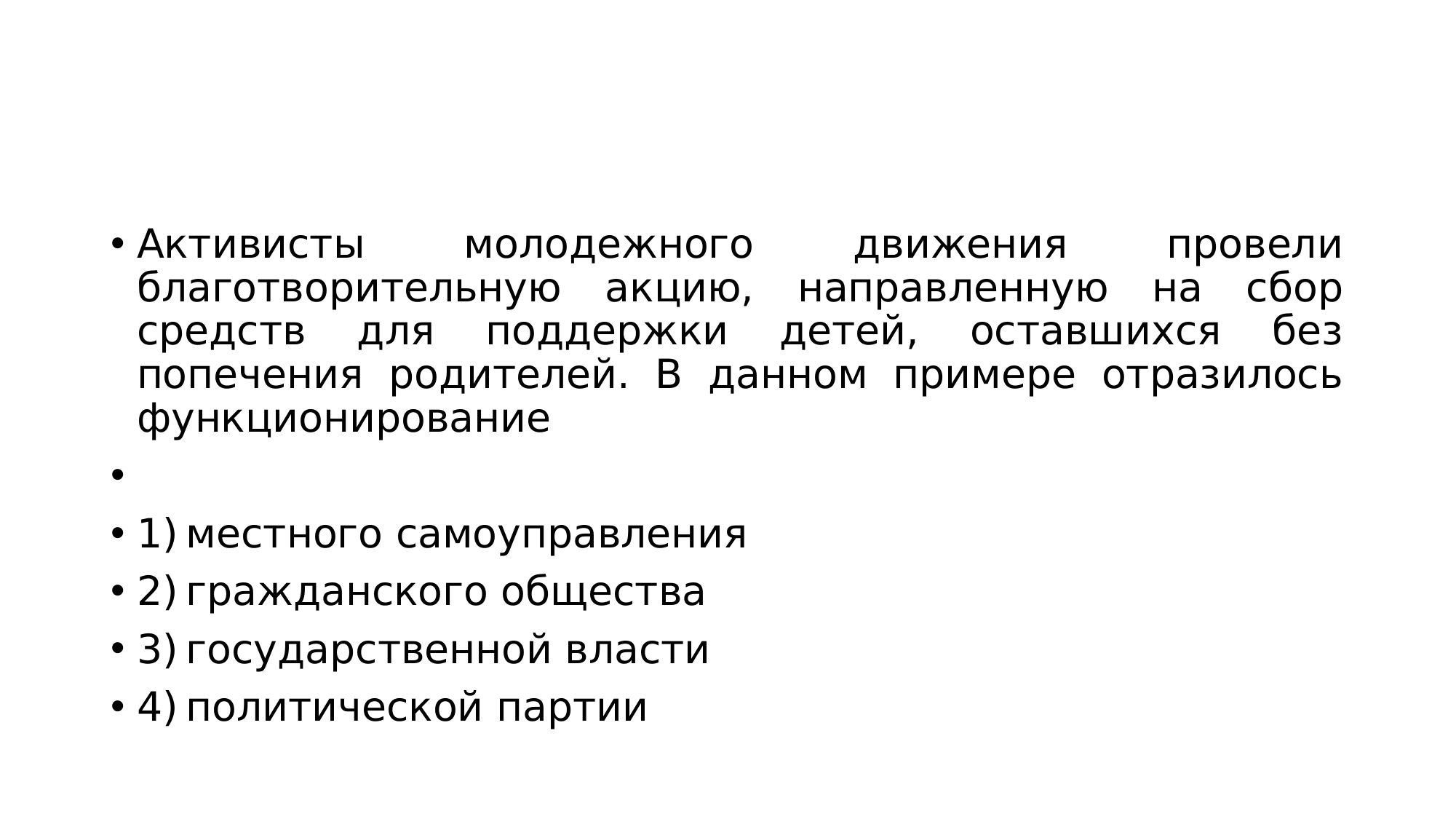

#
Активисты молодежного движения провели благотворительную акцию, направленную на сбор средств для поддержки детей, оставшихся без попечения родителей. В данном примере отразилось функционирование

1) местного самоуправления
2) гражданского общества
3) государственной власти
4) политической партии